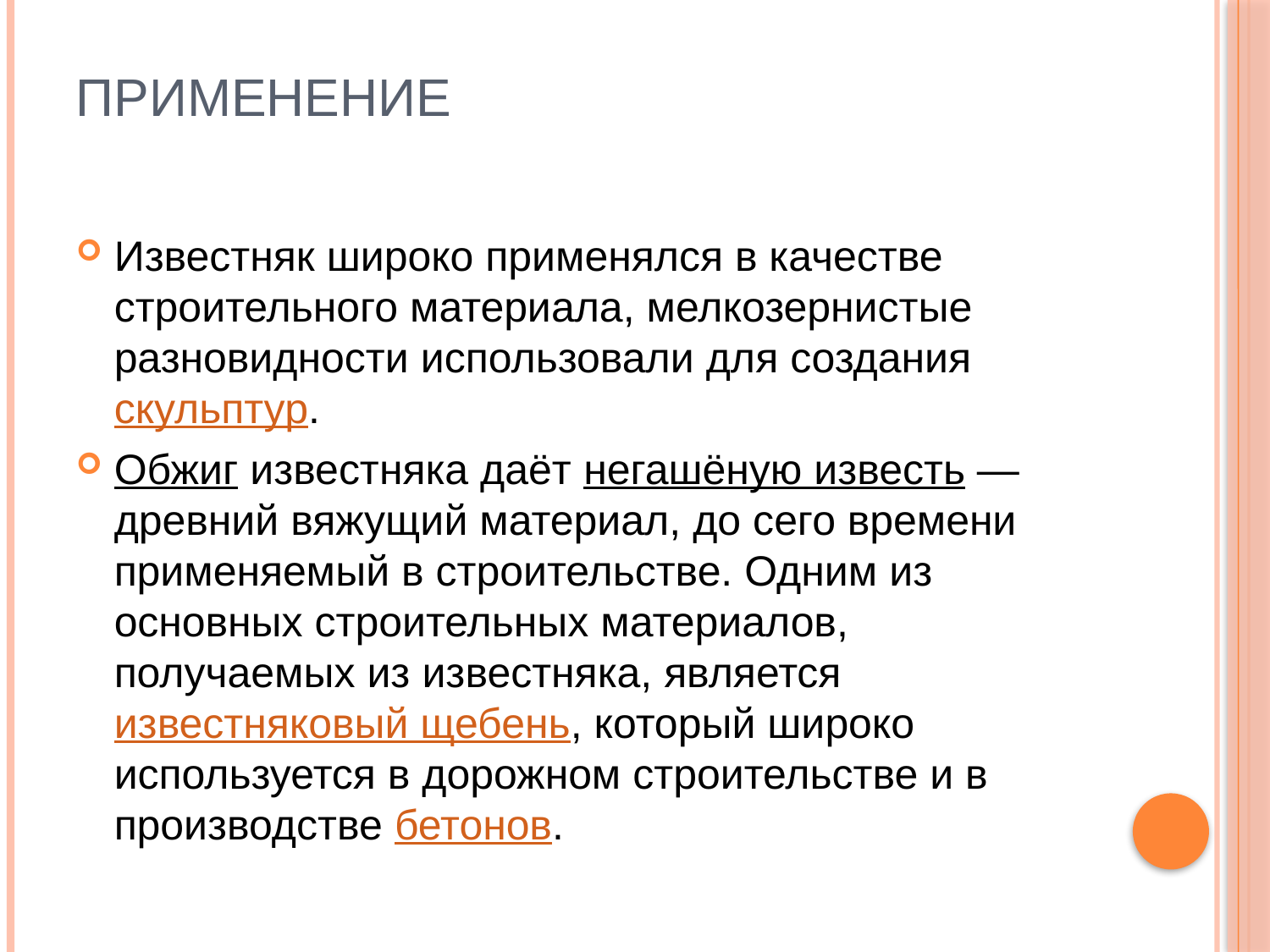

# применение
Известняк широко применялся в качестве строительного материала, мелкозернистые разновидности использовали для создания скульптур.
Обжиг известняка даёт негашёную известь — древний вяжущий материал, до сего времени применяемый в строительстве. Одним из основных строительных материалов, получаемых из известняка, является известняковый щебень, который широко используется в дорожном строительстве и в производстве бетонов.